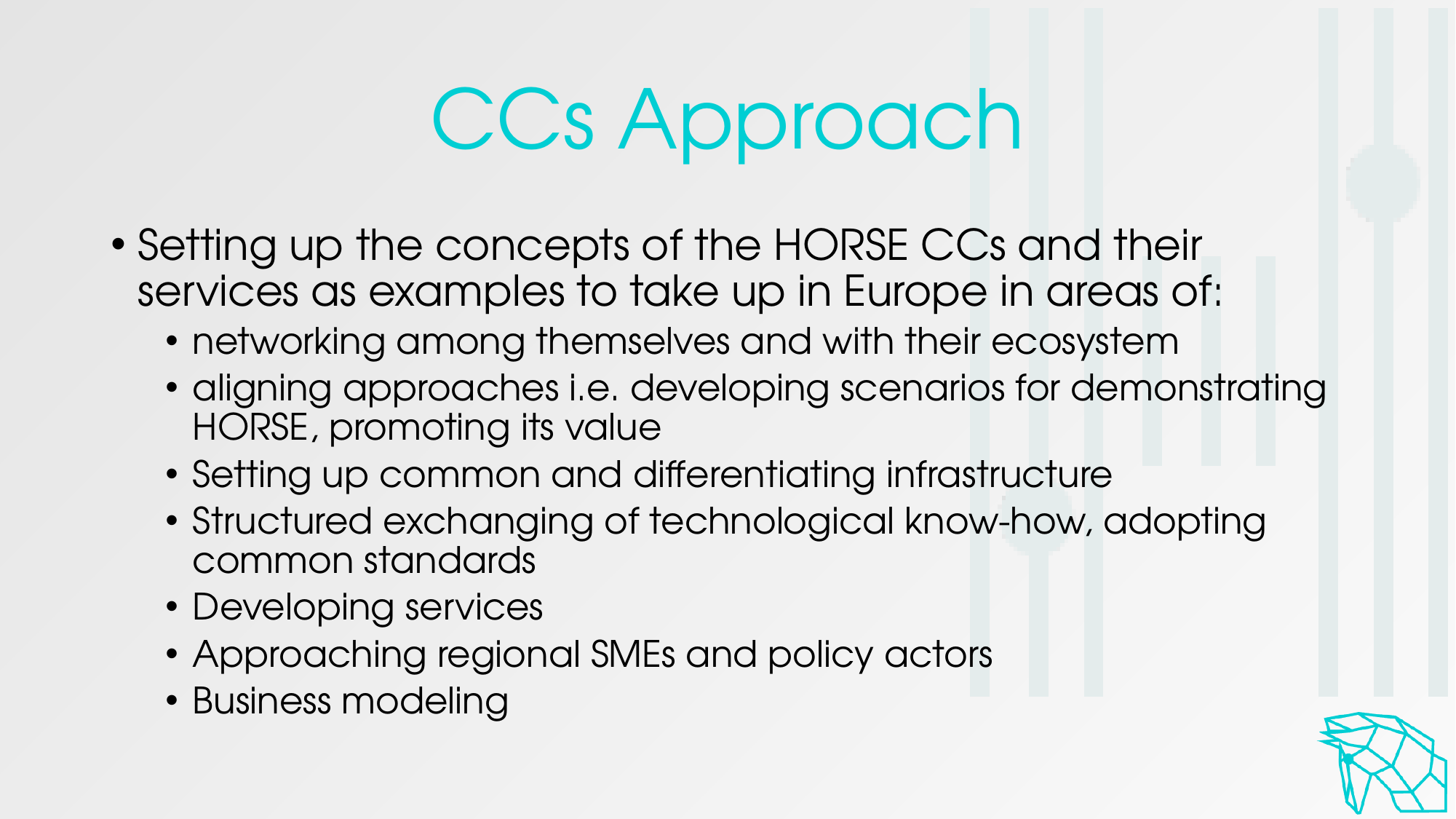

# CCs Approach
Setting up the concepts of the HORSE CCs and their services as examples to take up in Europe in areas of:
networking among themselves and with their ecosystem
aligning approaches i.e. developing scenarios for demonstrating HORSE, promoting its value
Setting up common and differentiating infrastructure
Structured exchanging of technological know-how, adopting common standards
Developing services
Approaching regional SMEs and policy actors
Business modeling